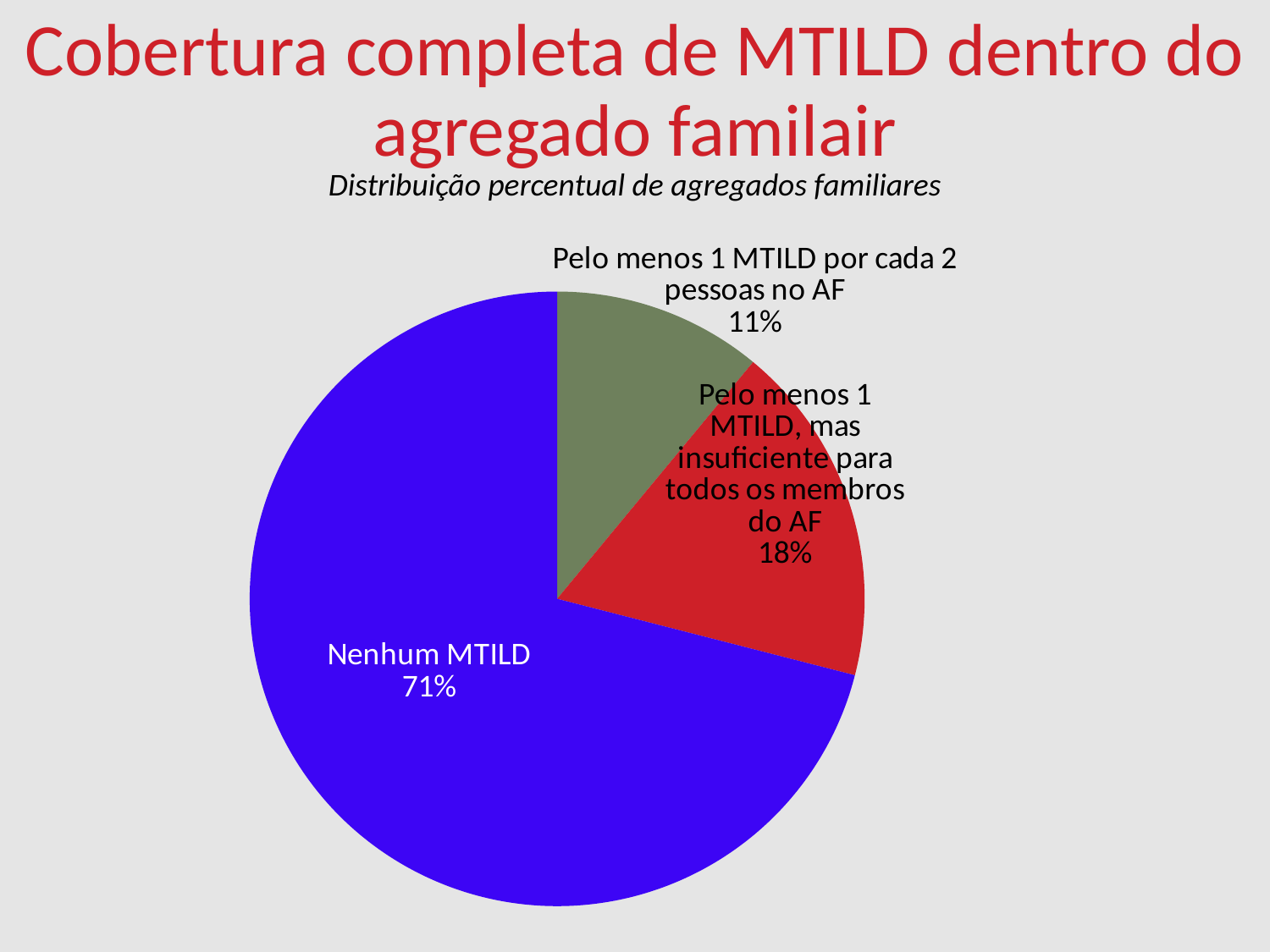

Cobertura completa de MTILD dentro do agregado familair
Distribuição percentual de agregados familiares

### Chart

| Category | Sales |
|---|---|
| Pelo menos 1 MTILD por cada 2 pessoas no AF | 11.0 |
| Pelo menos 1 MTILD, mas insuficiente para todos os membros do AF | 18.0 |
| Nenhum MTILD | 71.0 |